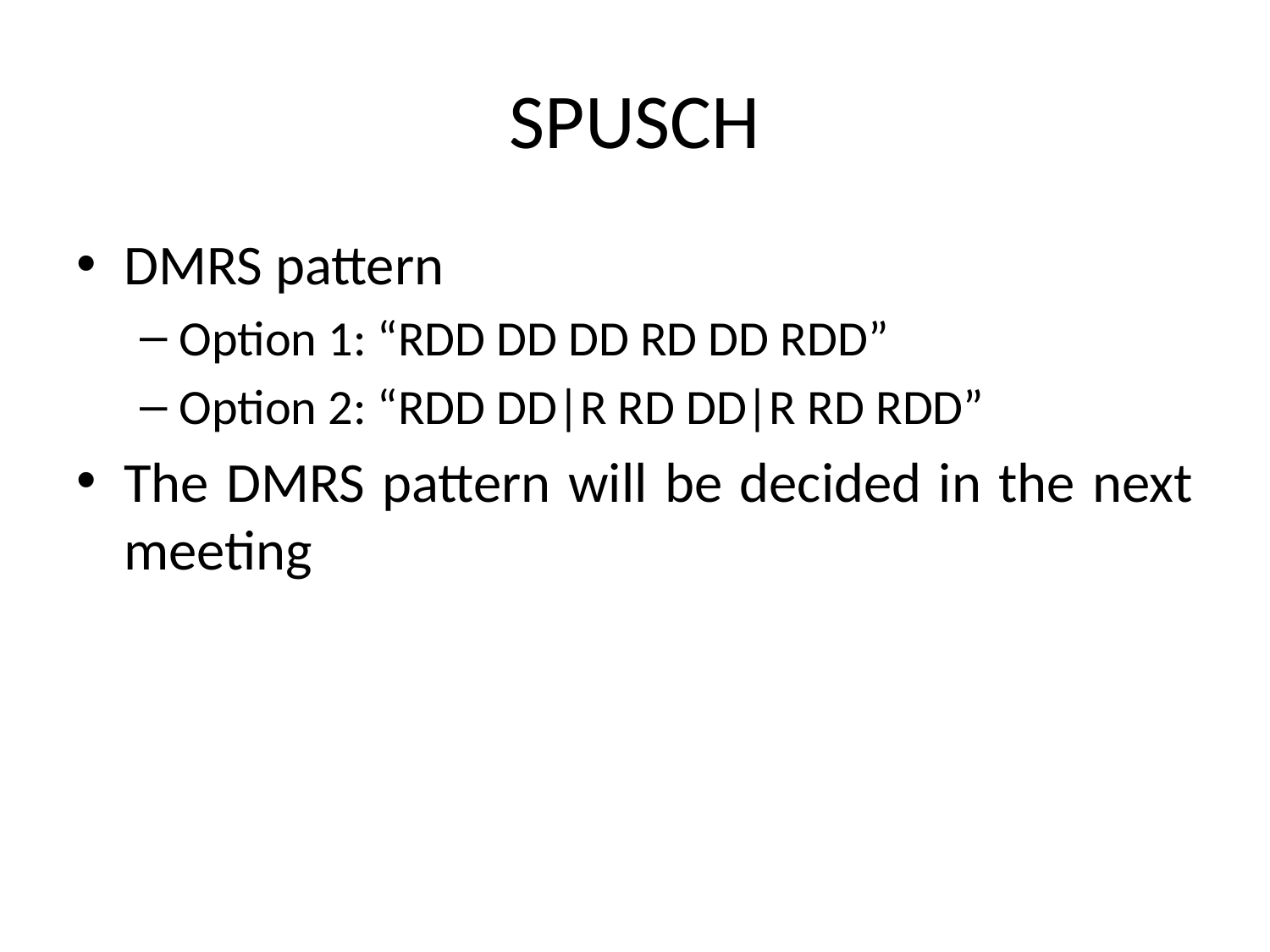

# SPUSCH
DMRS pattern
Option 1: “RDD DD DD RD DD RDD”
Option 2: “RDD DD|R RD DD|R RD RDD”
The DMRS pattern will be decided in the next meeting